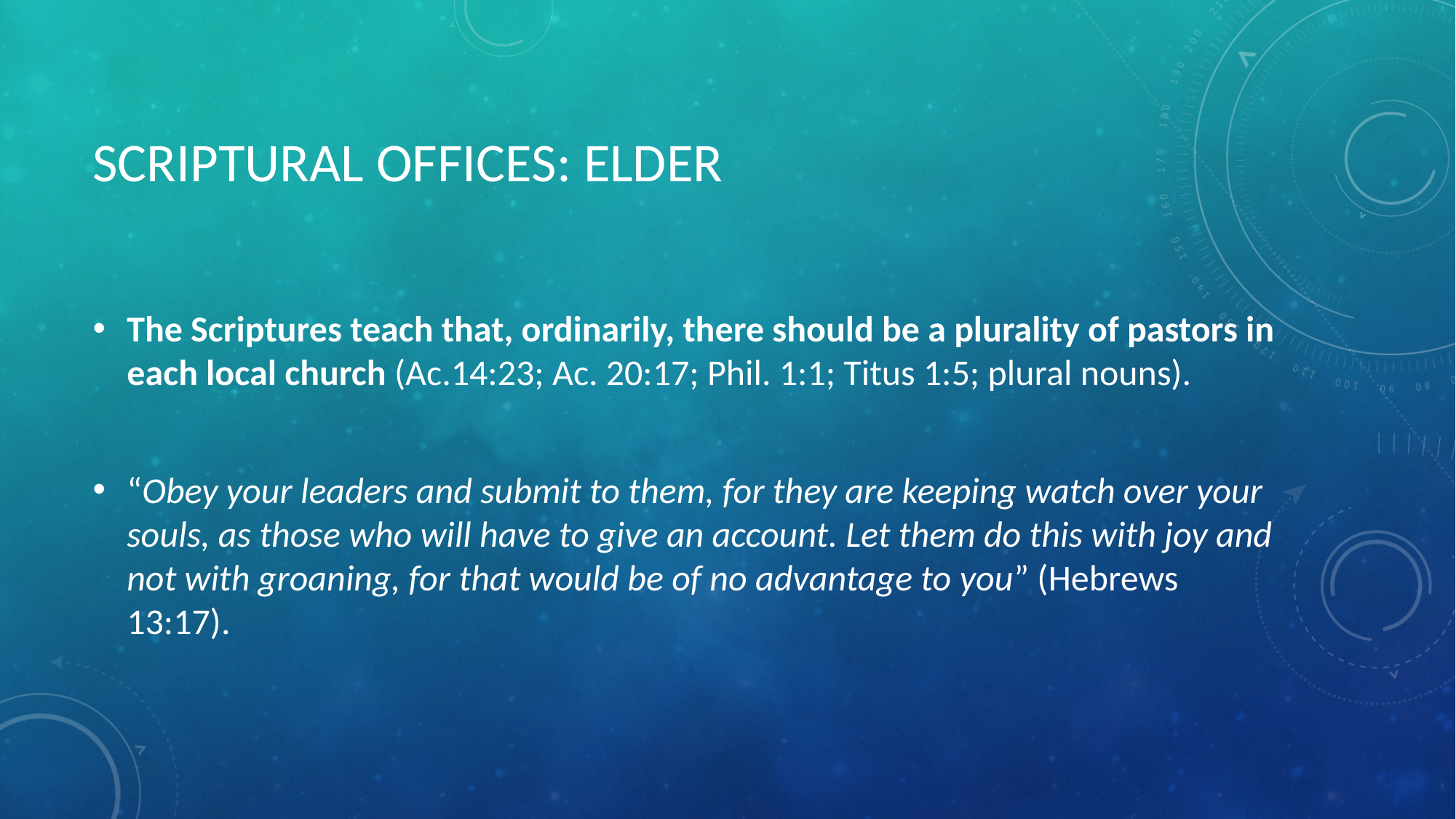

# Scriptural Offices: Elder
The Scriptures teach that, ordinarily, there should be a plurality of pastors in each local church (Ac.14:23; Ac. 20:17; Phil. 1:1; Titus 1:5; plural nouns).

“Obey your leaders and submit to them, for they are keeping watch over your souls, as those who will have to give an account. Let them do this with joy and not with groaning, for that would be of no advantage to you” (Hebrews 13:17).